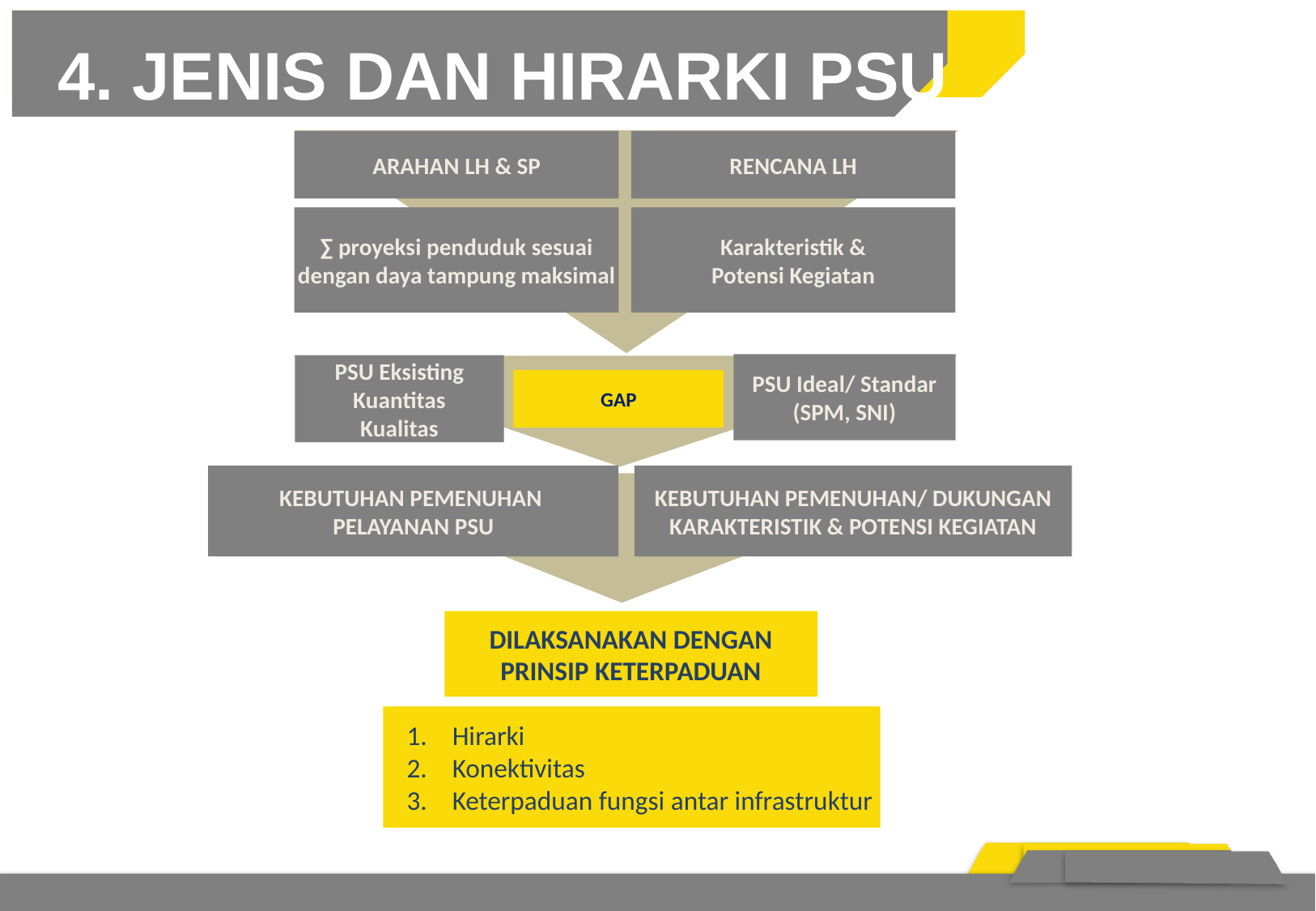

4. JENIS DAN HIRARKI PSU

RENCANA LH
ARAHAN LH & SP
∑ proyeksi penduduk sesuai dengan daya tampung maksimal
Karakteristik &
 Potensi Kegiatan
PSU Ideal/ Standar
(SPM, SNI)
PSU Eksisting
Kuantitas
Kualitas

GAP
KEBUTUHAN PEMENUHAN
PELAYANAN PSU
KEBUTUHAN PEMENUHAN/ DUKUNGAN KARAKTERISTIK & POTENSI KEGIATAN

DILAKSANAKAN DENGAN PRINSIP KETERPADUAN
Hirarki
Konektivitas
Keterpaduan fungsi antar infrastruktur

2
1